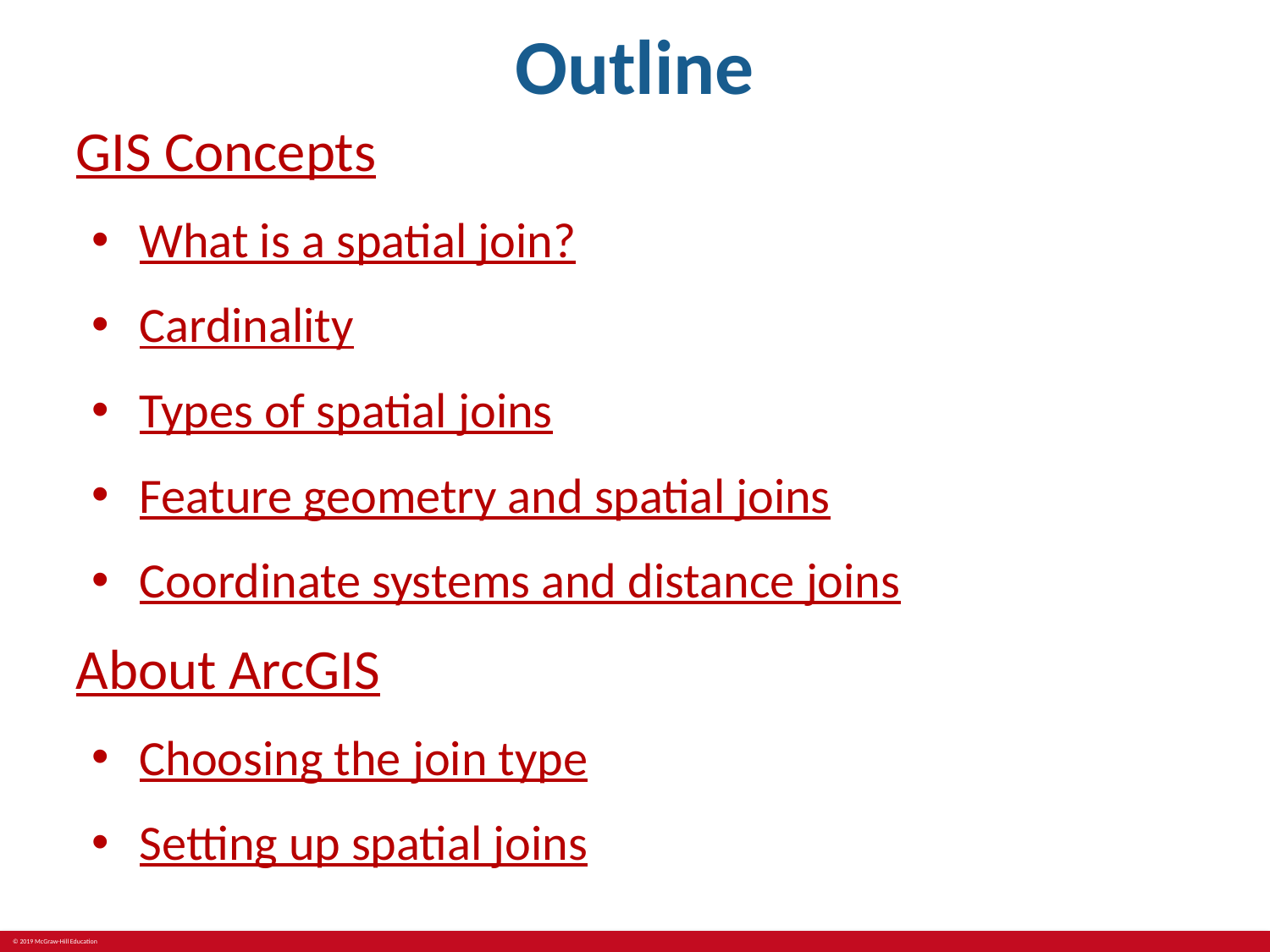

# Outline
GIS Concepts
What is a spatial join?
Cardinality
Types of spatial joins
Feature geometry and spatial joins
Coordinate systems and distance joins
About ArcGIS
Choosing the join type
Setting up spatial joins